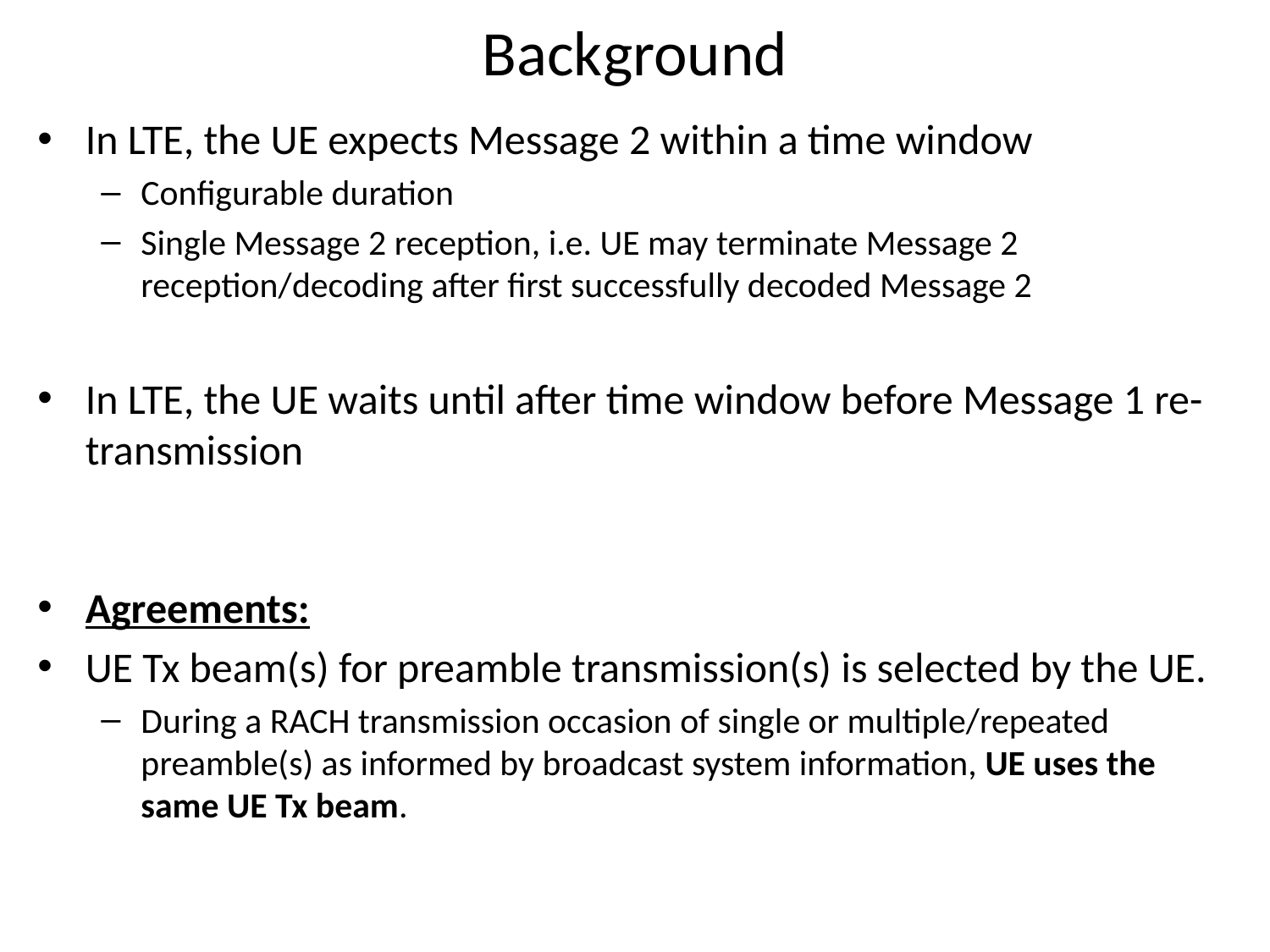

# Background
In LTE, the UE expects Message 2 within a time window
Configurable duration
Single Message 2 reception, i.e. UE may terminate Message 2 reception/decoding after first successfully decoded Message 2

In LTE, the UE waits until after time window before Message 1 re-transmission

Agreements:
UE Tx beam(s) for preamble transmission(s) is selected by the UE.
During a RACH transmission occasion of single or multiple/repeated preamble(s) as informed by broadcast system information, UE uses the same UE Tx beam.